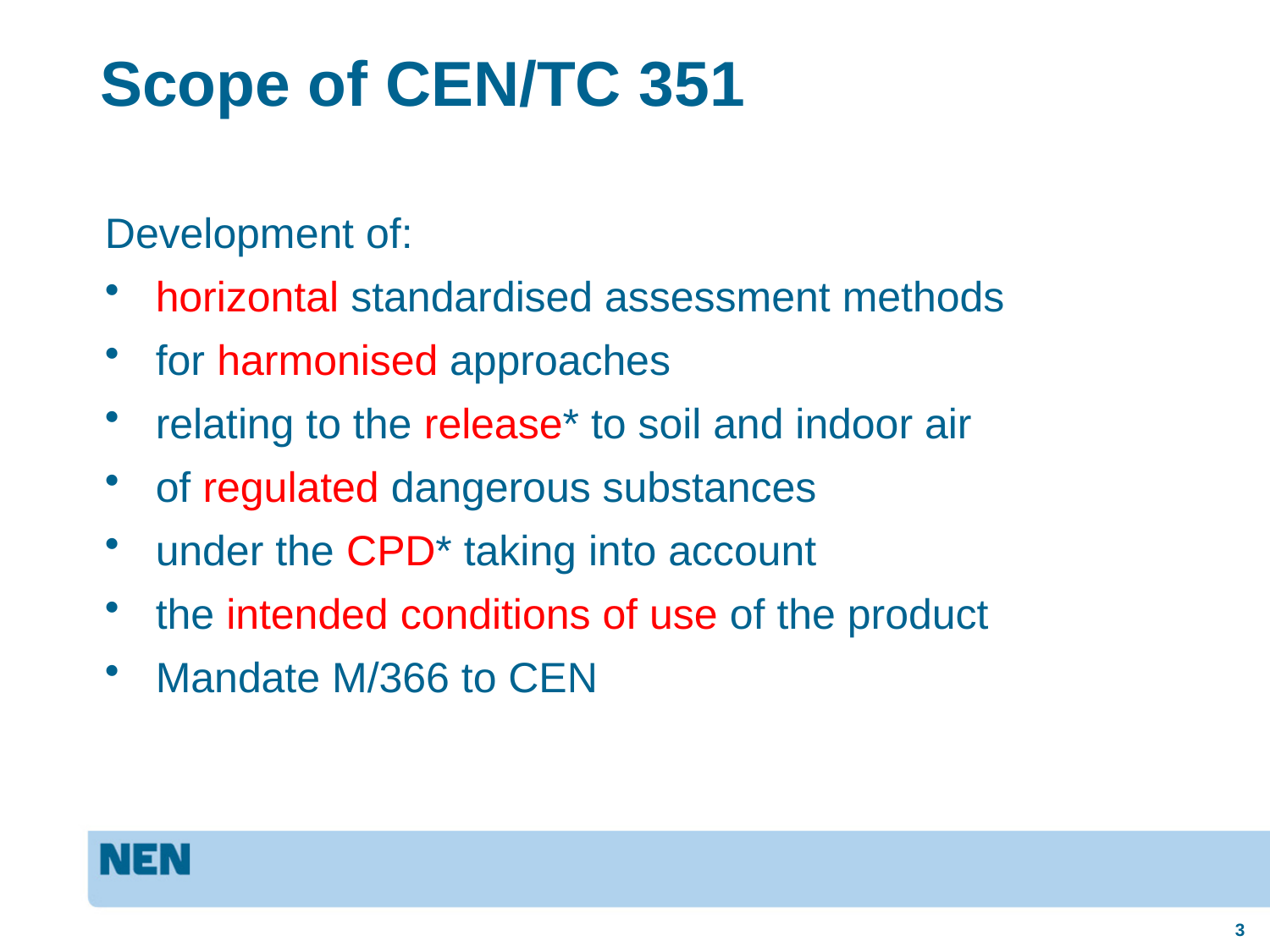

# Scope of CEN/TC 351
Development of:
horizontal standardised assessment methods
for harmonised approaches
relating to the release* to soil and indoor air
of regulated dangerous substances
under the CPD* taking into account
the intended conditions of use of the product
Mandate M/366 to CEN

3

18 September 2012